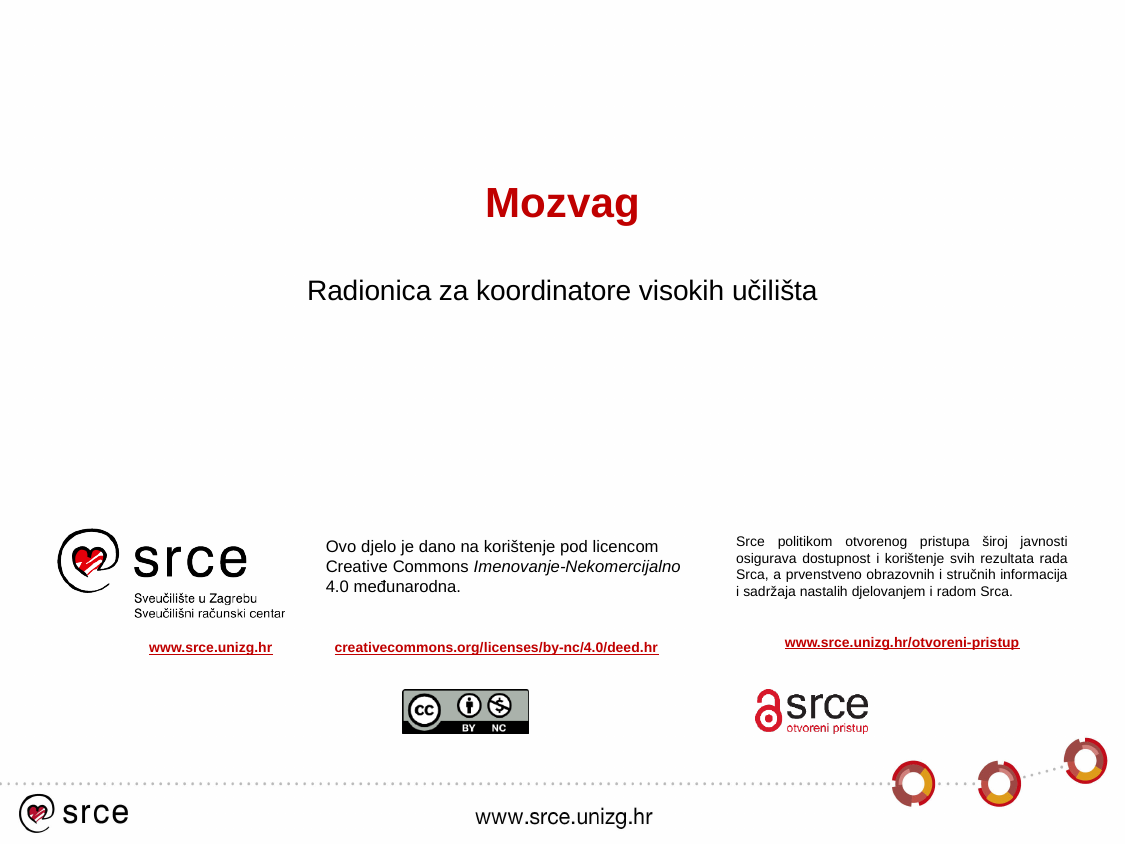

# Mozvag
Radionica za koordinatore visokih učilišta